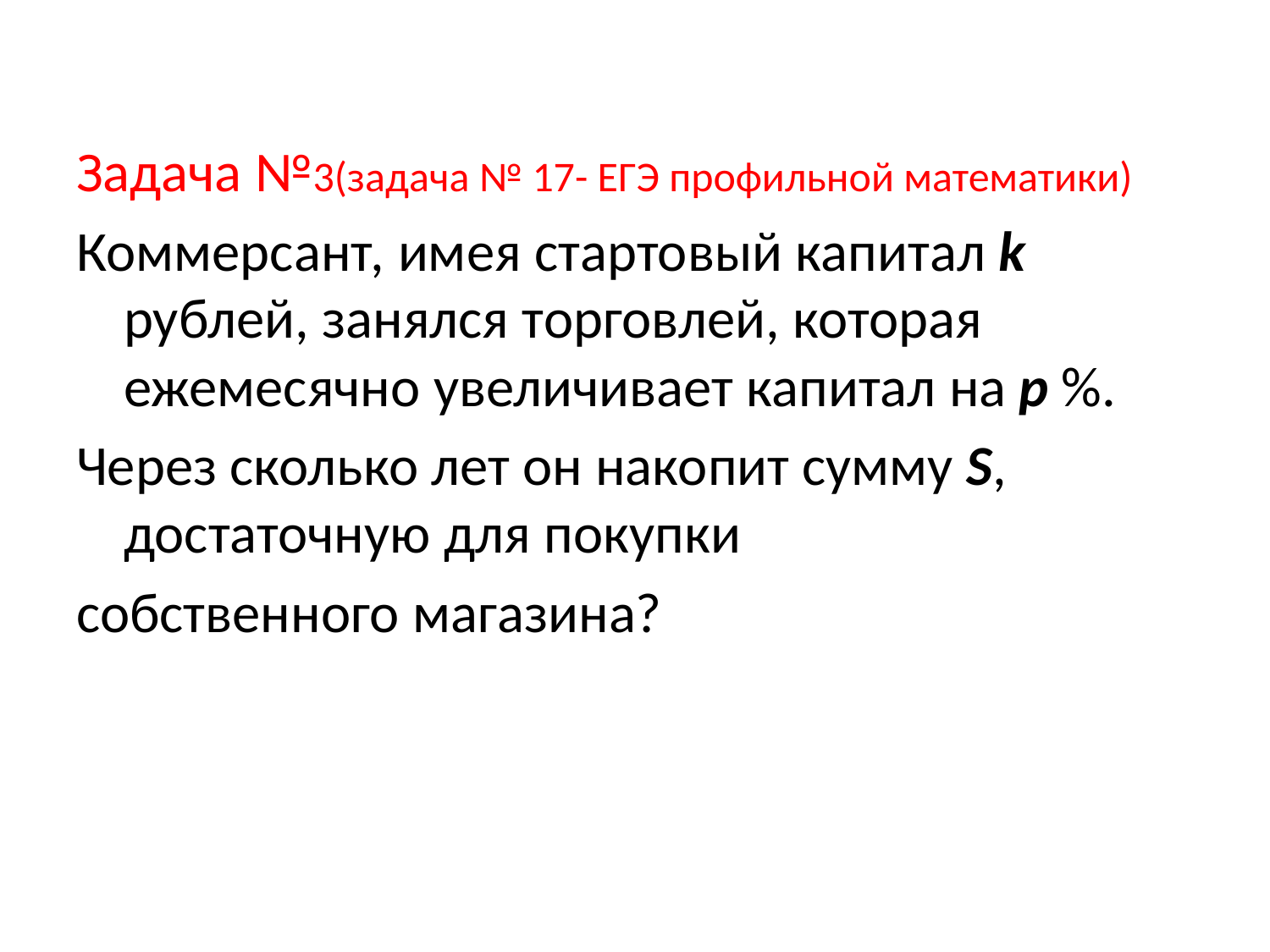

Задача №3(задача № 17- ЕГЭ профильной математики)
Коммерсант, имея стартовый капитал k рублей, занялся торговлей, которая ежемесячно увеличивает капитал на p %.
Через сколько лет он накопит сумму S, достаточную для покупки
cобственного магазина?